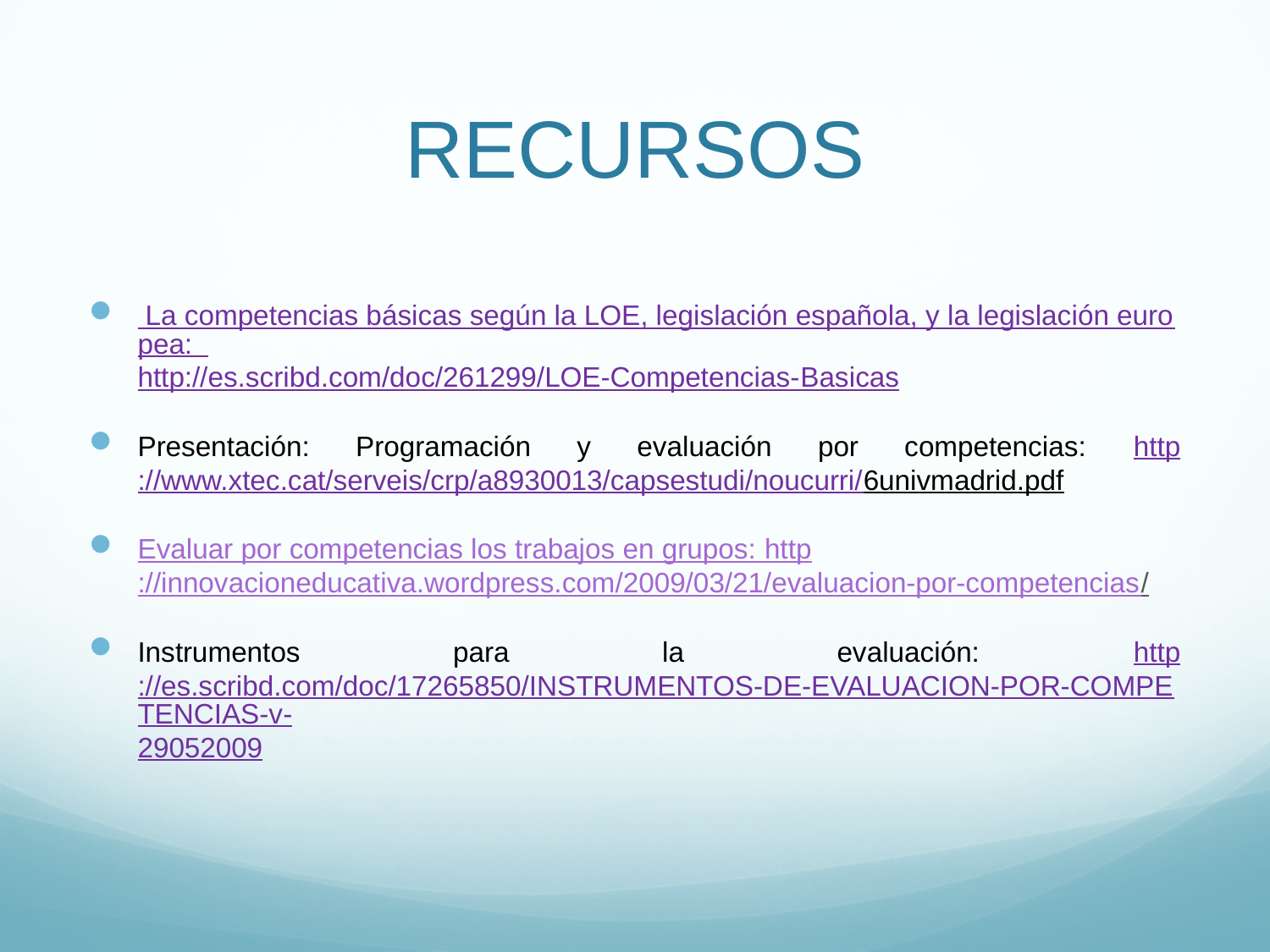

# RECURSOS

 La competencias básicas según la LOE, legislación española, y la legislación europea:  http://es.scribd.com/doc/261299/LOE-Competencias-Basicas
Presentación: Programación y evaluación por competencias: http://www.xtec.cat/serveis/crp/a8930013/capsestudi/noucurri/6univmadrid.pdf
Evaluar por competencias los trabajos en grupos: http://innovacioneducativa.wordpress.com/2009/03/21/evaluacion-por-competencias/
Instrumentos para la evaluación: http://es.scribd.com/doc/17265850/INSTRUMENTOS-DE-EVALUACION-POR-COMPETENCIAS-v-29052009